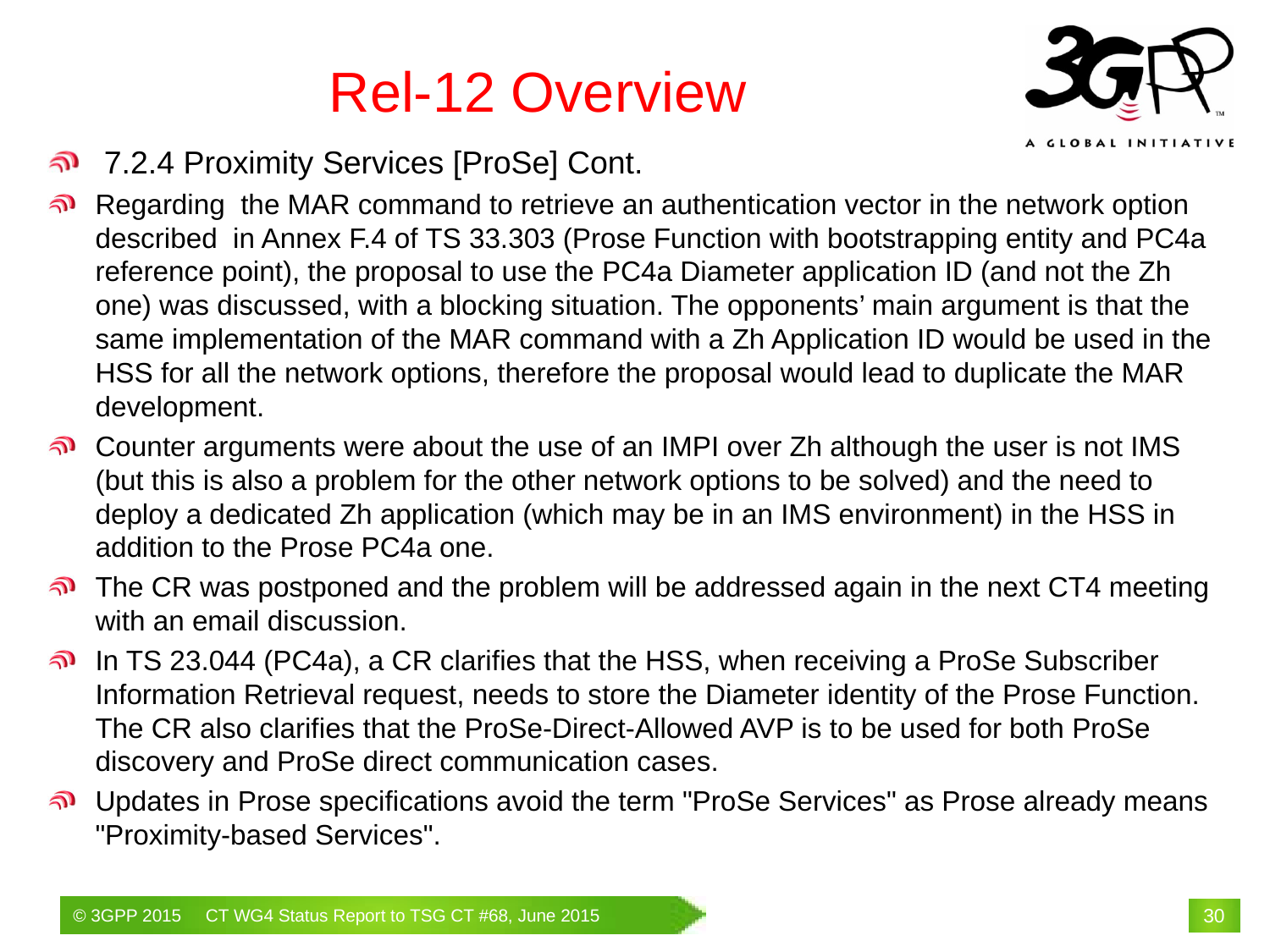

# Rel-12 Overview
 7.2.4 Proximity Services [ProSe] Cont.
Regarding  the MAR command to retrieve an authentication vector in the network option described  in Annex F.4 of TS 33.303 (Prose Function with bootstrapping entity and PC4a reference point), the proposal to use the PC4a Diameter application ID (and not the Zh one) was discussed, with a blocking situation. The opponents’ main argument is that the same implementation of the MAR command with a Zh Application ID would be used in the HSS for all the network options, therefore the proposal would lead to duplicate the MAR development.
Counter arguments were about the use of an IMPI over Zh although the user is not IMS (but this is also a problem for the other network options to be solved) and the need to deploy a dedicated Zh application (which may be in an IMS environment) in the HSS in addition to the Prose PC4a one.
The CR was postponed and the problem will be addressed again in the next CT4 meeting with an email discussion.
In TS 23.044 (PC4a), a CR clarifies that the HSS, when receiving a ProSe Subscriber Information Retrieval request, needs to store the Diameter identity of the Prose Function. The CR also clarifies that the ProSe-Direct-Allowed AVP is to be used for both ProSe discovery and ProSe direct communication cases.
Updates in Prose specifications avoid the term "ProSe Services" as Prose already means "Proximity-based Services".